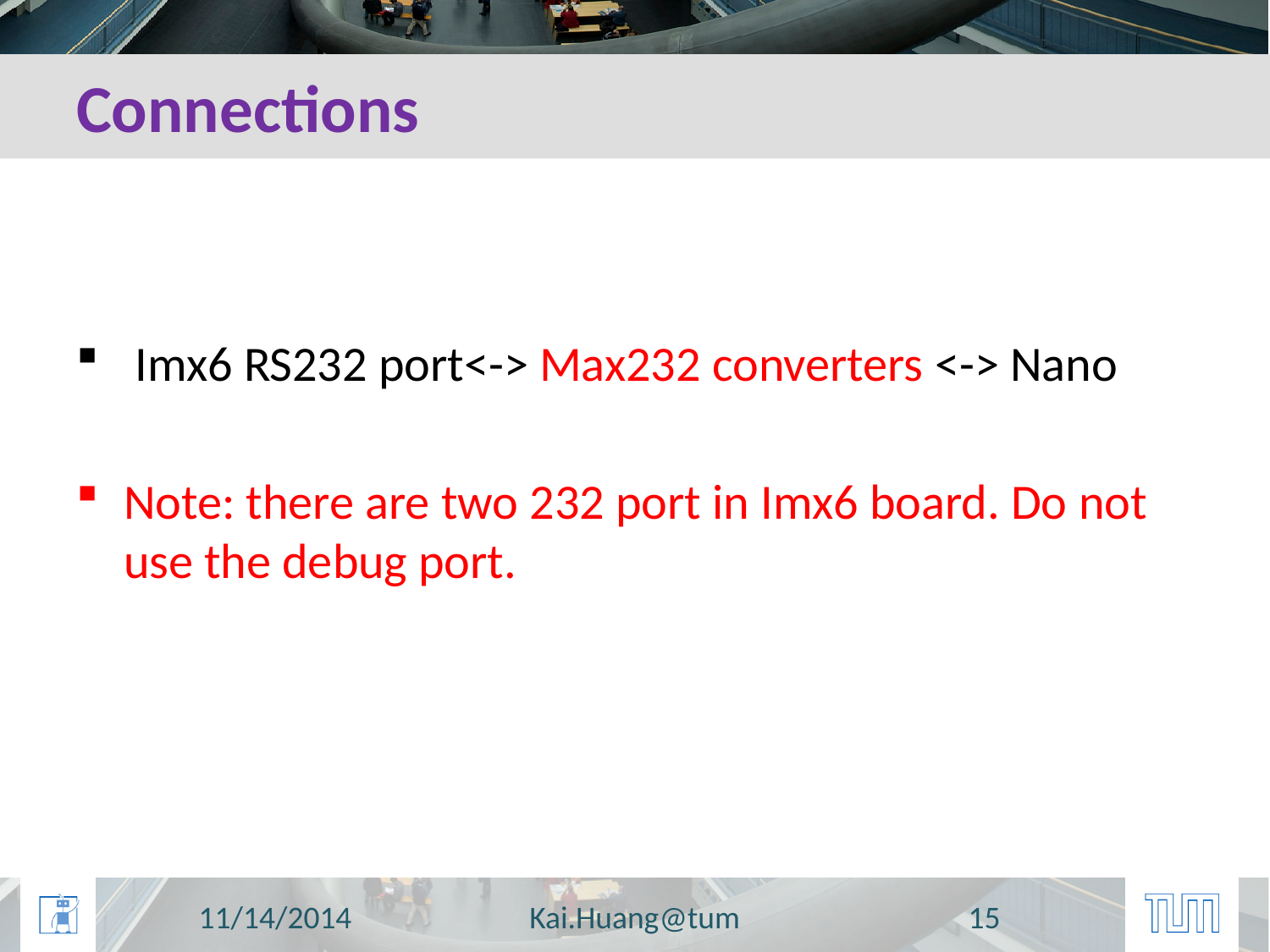

# Connections

 Imx6 RS232 port<-> Max232 converters <-> Nano

Note: there are two 232 port in Imx6 board. Do not use the debug port.
11/14/2014
Kai.Huang@tum
15